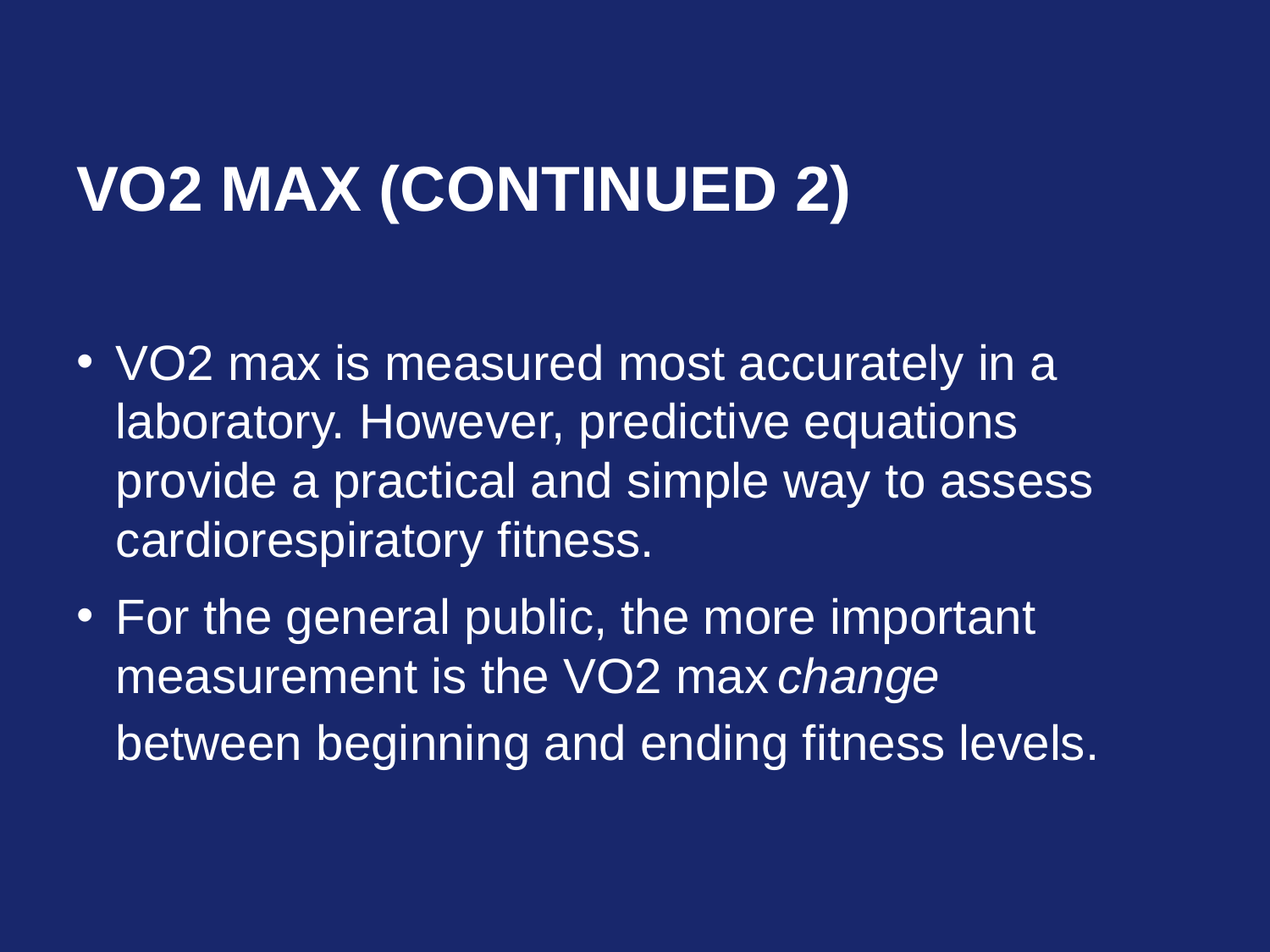

# VO2 max (Continued 2)
VO2 max is measured most accurately in a laboratory. However, predictive equations provide a practical and simple way to assess cardiorespiratory fitness.
For the general public, the more important measurement is the VO2 max change between beginning and ending fitness levels.